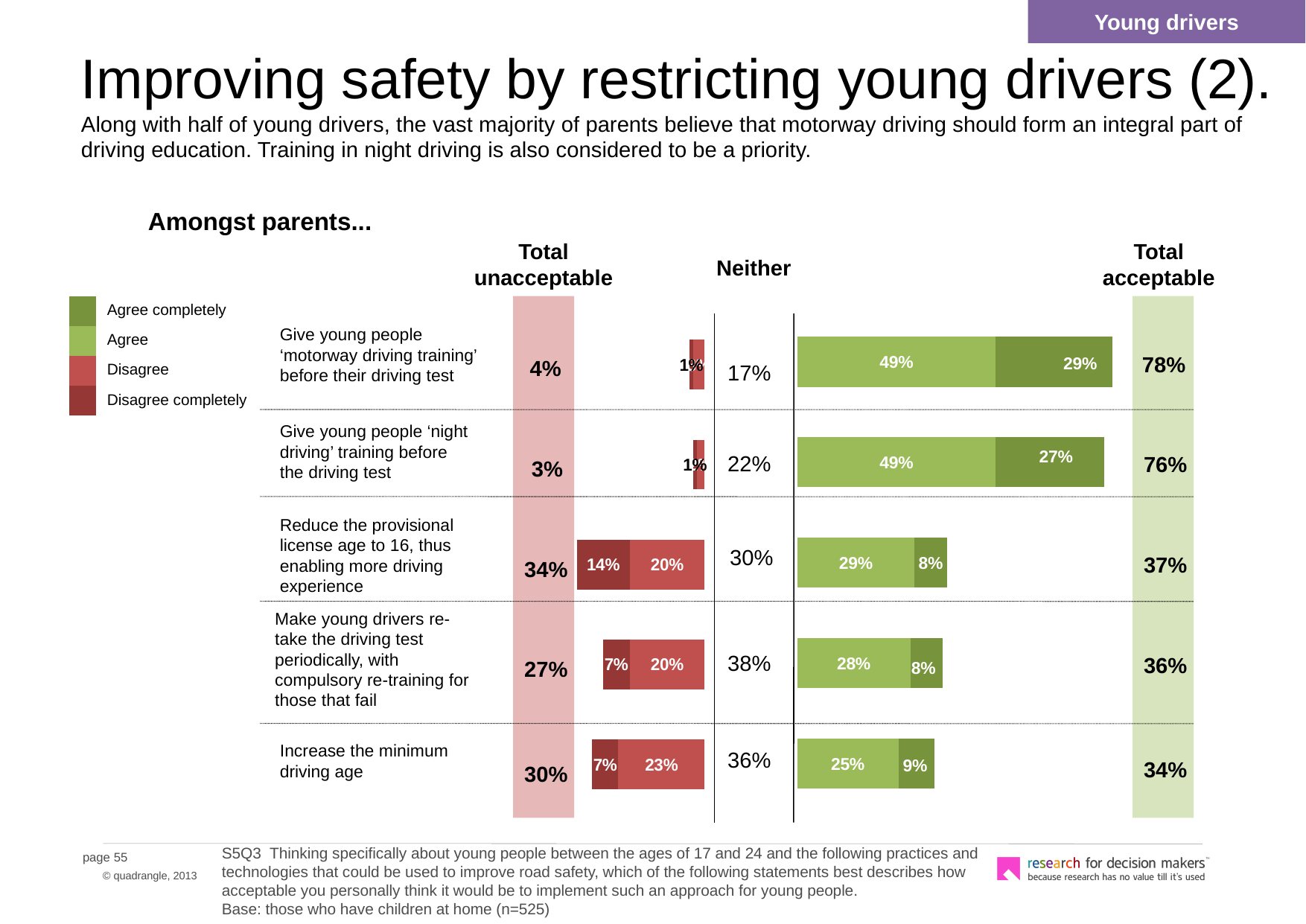

Young drivers
Improving safety by restricting young drivers (2).
Along with half of young drivers, the vast majority of parents believe that motorway driving should form an integral part of driving education. Training in night driving is also considered to be a priority.
Amongst parents...
Total unacceptable
Total acceptable
Neither

### Chart

| Category | Better | Much better |
|---|---|---|
| Road rage | 0.4900000000000003 | 0.2900000000000003 |
| Courtesy of other drivers | 0.4900000000000003 | 0.27 |
| Driving standards | 0.2900000000000003 | 0.08000000000000004 |
| Drivers' adherence to motoring laws | 0.2800000000000001 | 0.08000000000000004 |
| Car crime, such as vandalism and theft | 0.25 | 0.09000000000000002 |
|  | Agree completely |
| --- | --- |
|  | Agree |
|  | Disagree |
|  | Disagree completely |

### Chart

| Category | (2) Worse | (1) Much worse |
|---|---|---|
| Road rage | 0.030000000000000002 | 0.010000000000000005 |
| Courtesy of other drivers | 0.02000000000000001 | 0.010000000000000005 |
| Driving standards | 0.2 | 0.14 |
| Drivers' adherence to motoring laws | 0.2 | 0.07000000000000002 |
| Car crime, such as vandalism and theft | 0.23 | 0.07000000000000002 |

Give young people ‘motorway driving training’ before their driving test
78%
4%
17%
Give young people ‘night driving’ training before the driving test
22%
76%
3%
Reduce the provisional license age to 16, thus enabling more driving experience
30%
37%
34%
Make young drivers re-take the driving test periodically, with compulsory re-training for those that fail
38%
36%
27%
Increase the minimum driving age
36%
34%
30%
S5Q3  Thinking specifically about young people between the ages of 17 and 24 and the following practices and technologies that could be used to improve road safety, which of the following statements best describes how acceptable you personally think it would be to implement such an approach for young people.
Base: those who have children at home (n=525)